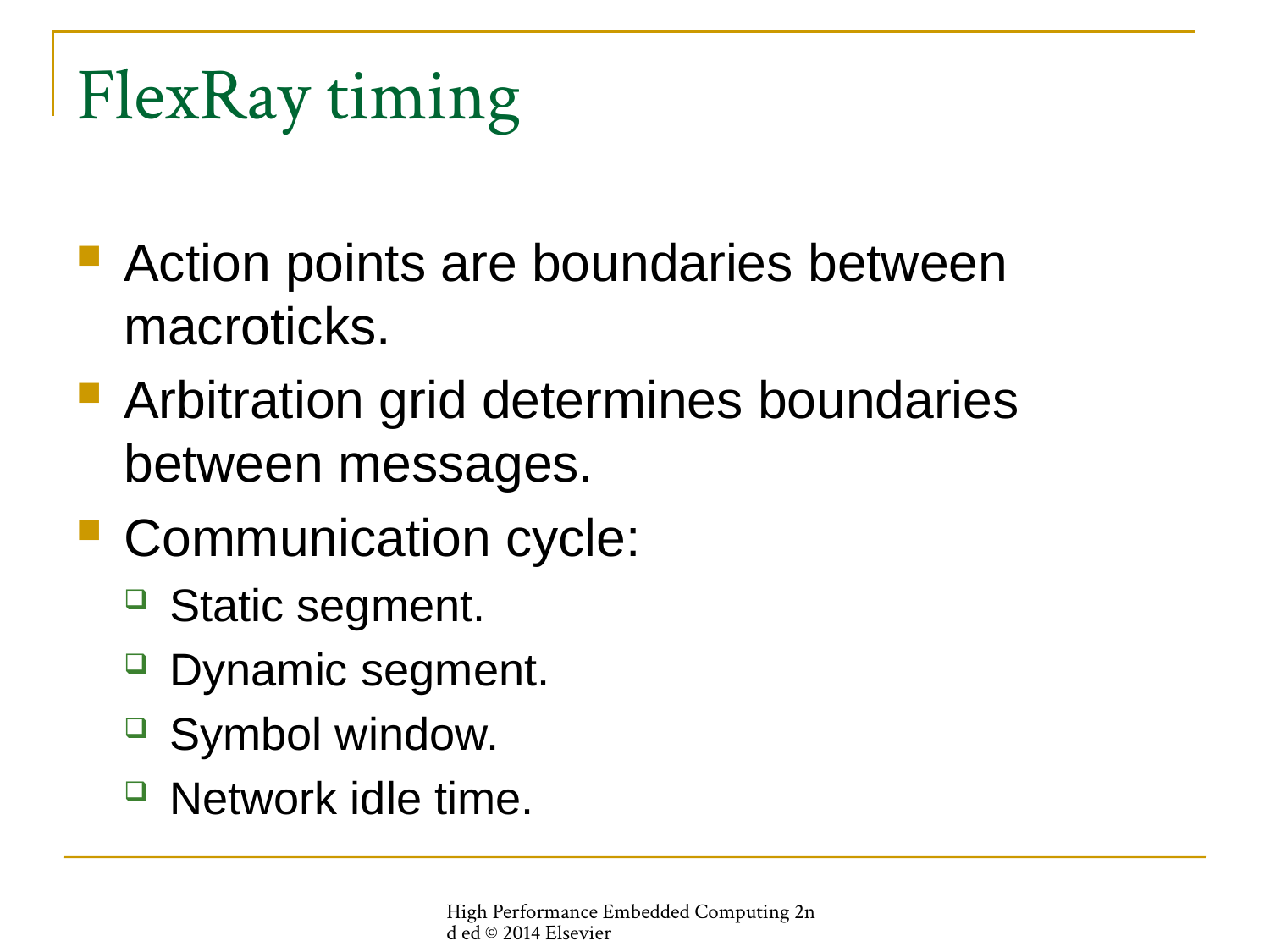

# FlexRay timing
Action points are boundaries between macroticks.
Arbitration grid determines boundaries between messages.
Communication cycle:
Static segment.
Dynamic segment.
Symbol window.
Network idle time.
High Performance Embedded Computing 2nd ed © 2014 Elsevier